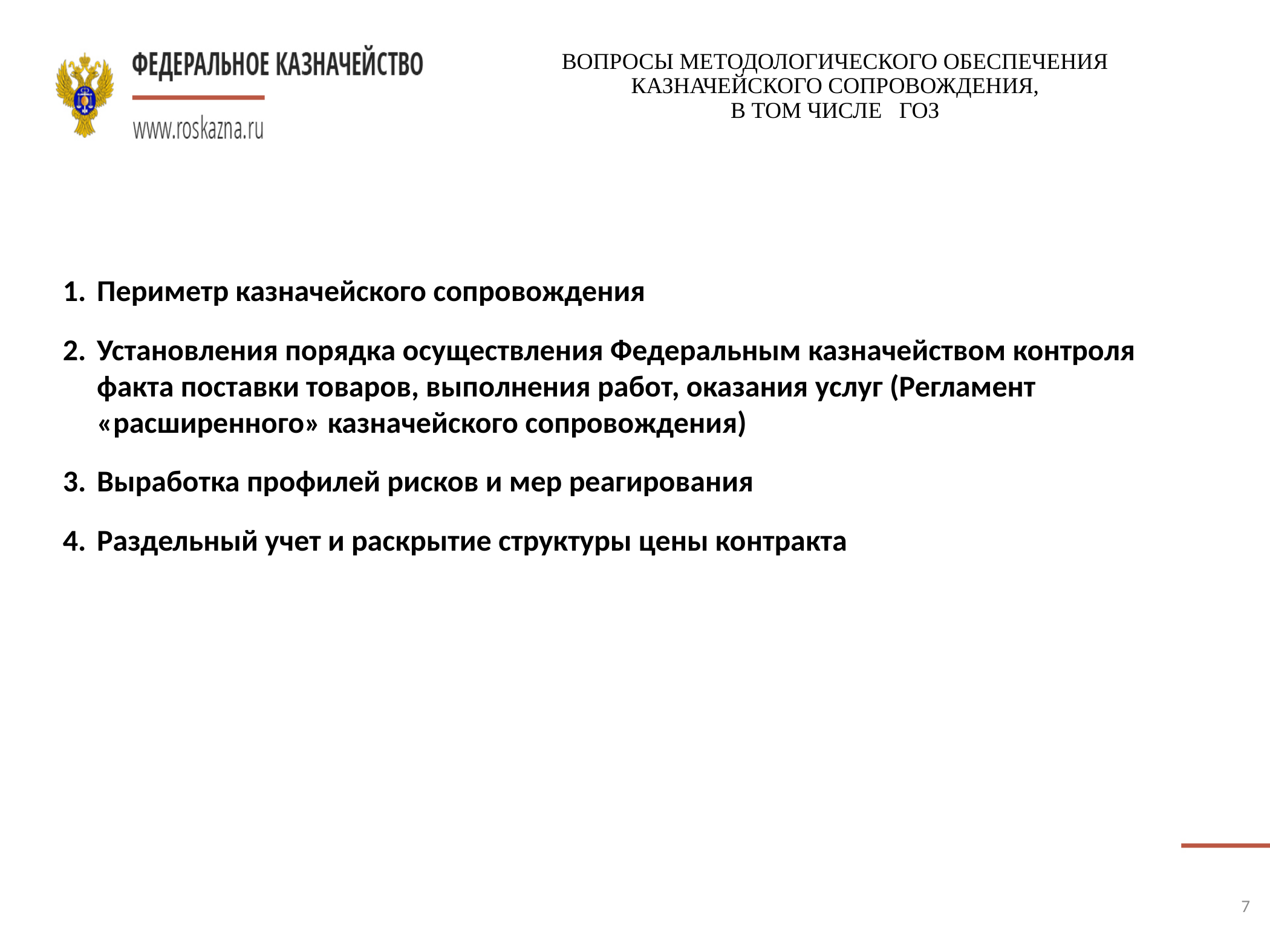

ВОПРОСЫ МЕТОДОЛОГИЧЕСКОГО ОБЕСПЕЧЕНИЯ
 КАЗНАЧЕЙСКОГО СОПРОВОЖДЕНИЯ,
В ТОМ ЧИСЛЕ   ГОЗ
Периметр казначейского сопровождения
Установления порядка осуществления Федеральным казначейством контроля факта поставки товаров, выполнения работ, оказания услуг (Регламент «расширенного» казначейского сопровождения)
Выработка профилей рисков и мер реагирования
Раздельный учет и раскрытие структуры цены контракта

7